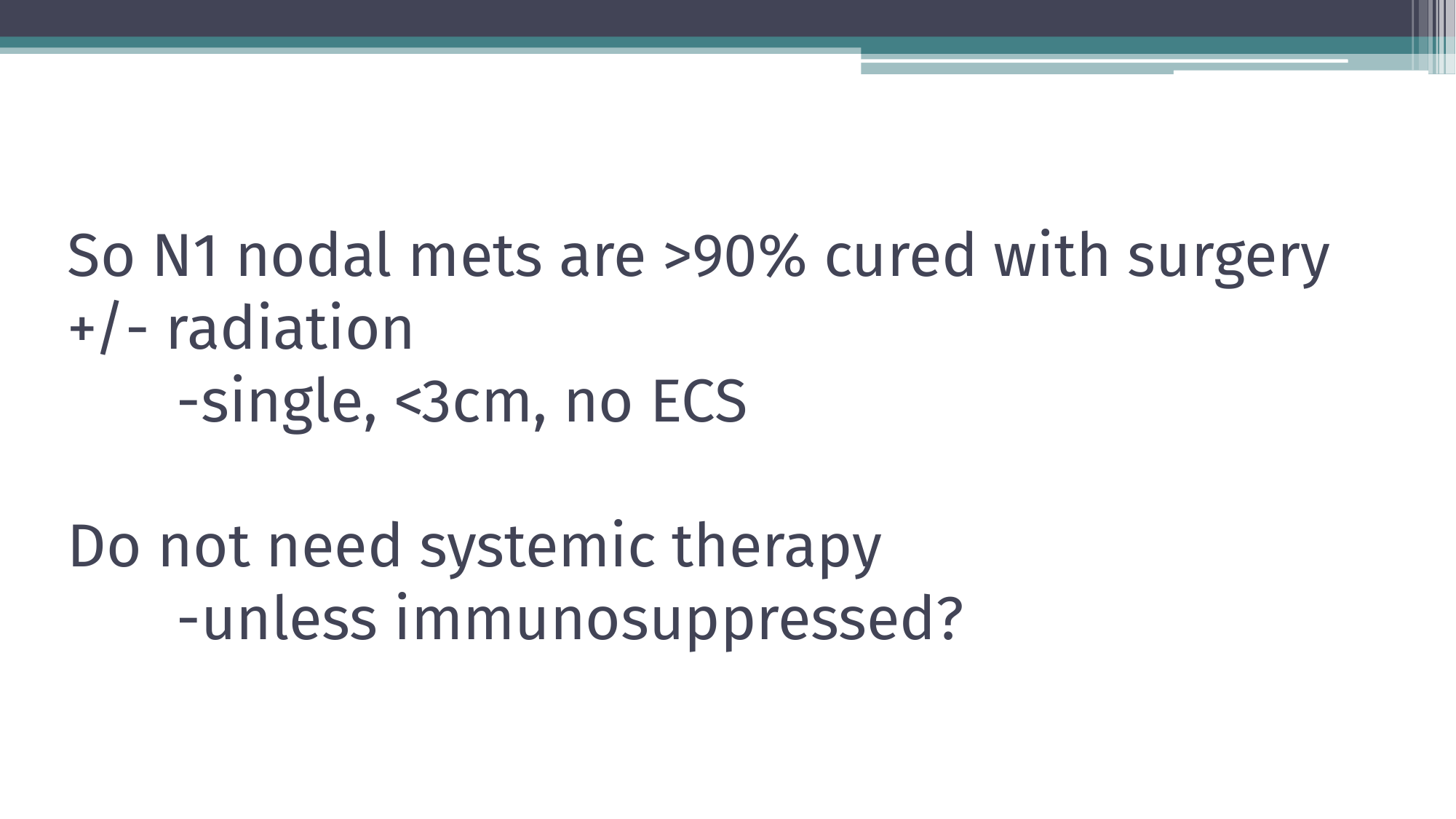

So N1 nodal mets are >90% cured with surgery +/- radiation
	-single, <3cm, no ECS

Do not need systemic therapy
	-unless immunosuppressed?